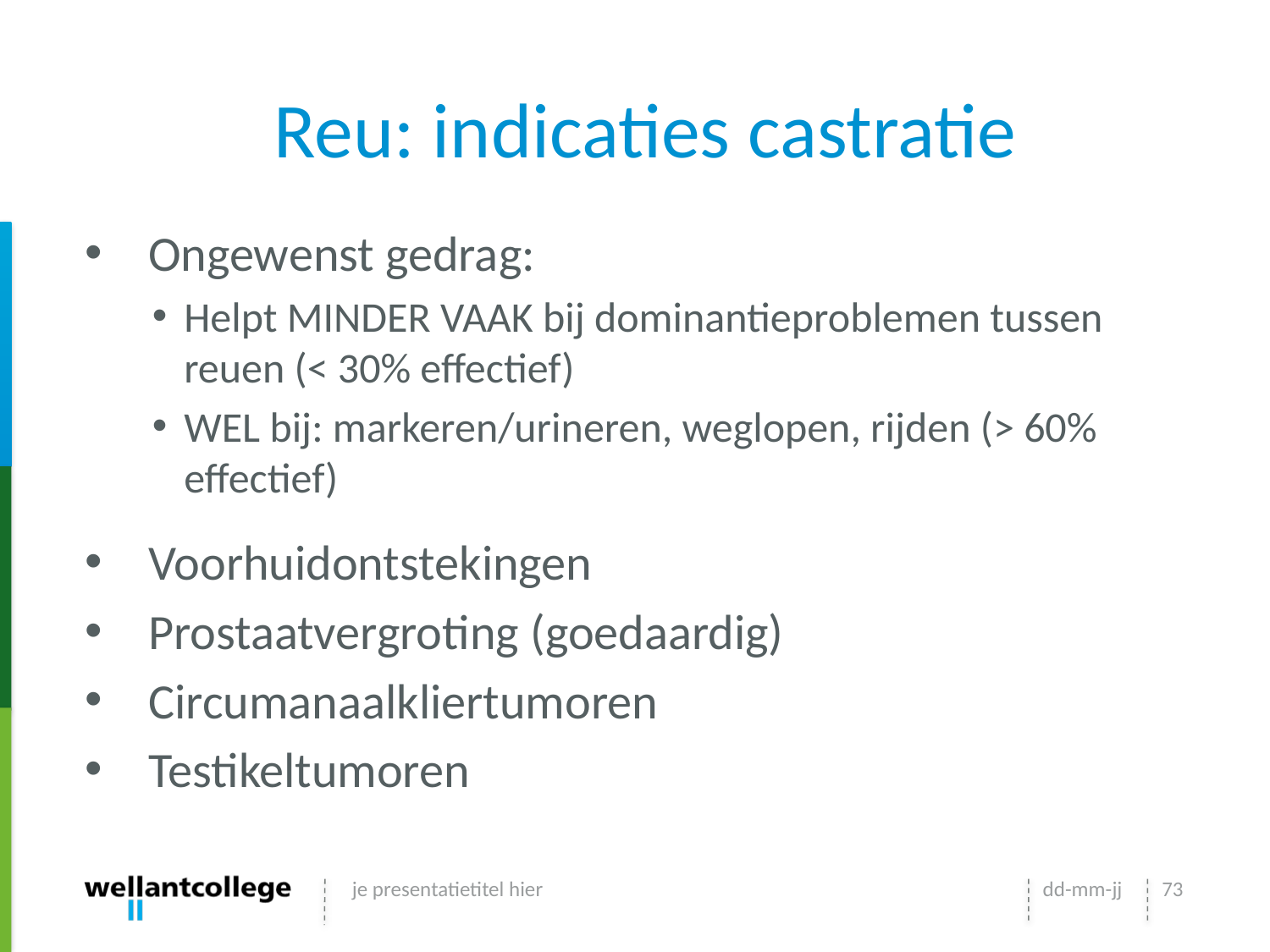

# Reu: indicaties castratie
Ongewenst gedrag:
Helpt MINDER VAAK bij dominantieproblemen tussen reuen (< 30% effectief)
WEL bij: markeren/urineren, weglopen, rijden (> 60% effectief)

Voorhuidontstekingen
Prostaatvergroting (goedaardig)
Circumanaalkliertumoren
Testikeltumoren

je presentatietitel hier
dd-mm-jj
73